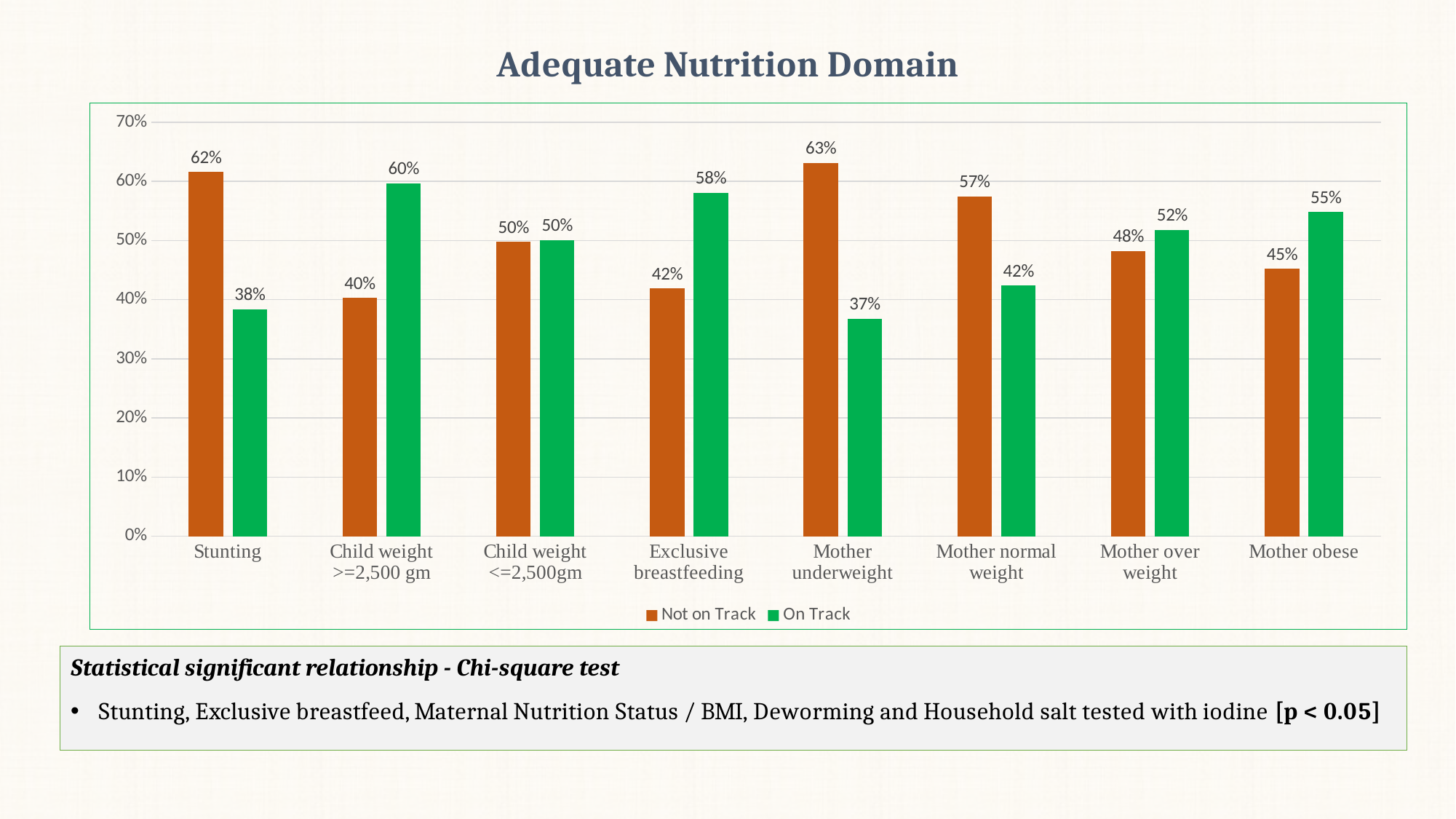

# Adequate Nutrition Domain

### Chart

| Category | Not on Track | On Track |
|---|---|---|
| Stunting | 0.616 | 0.384 |
| Child weight >=2,500 gm | 0.403 | 0.597 |
| Child weight <=2,500gm | 0.498 | 0.501 |
| Exclusive breastfeeding | 0.419 | 0.581 |
| Mother underweight | 0.631 | 0.368 |
| Mother normal weight | 0.575 | 0.424 |
| Mother over weight | 0.482 | 0.518 |
| Mother obese | 0.452 | 0.548 |
Statistical significant relationship - Chi-square test
Stunting, Exclusive breastfeed, Maternal Nutrition Status / BMI, Deworming and Household salt tested with iodine [p < 0.05]